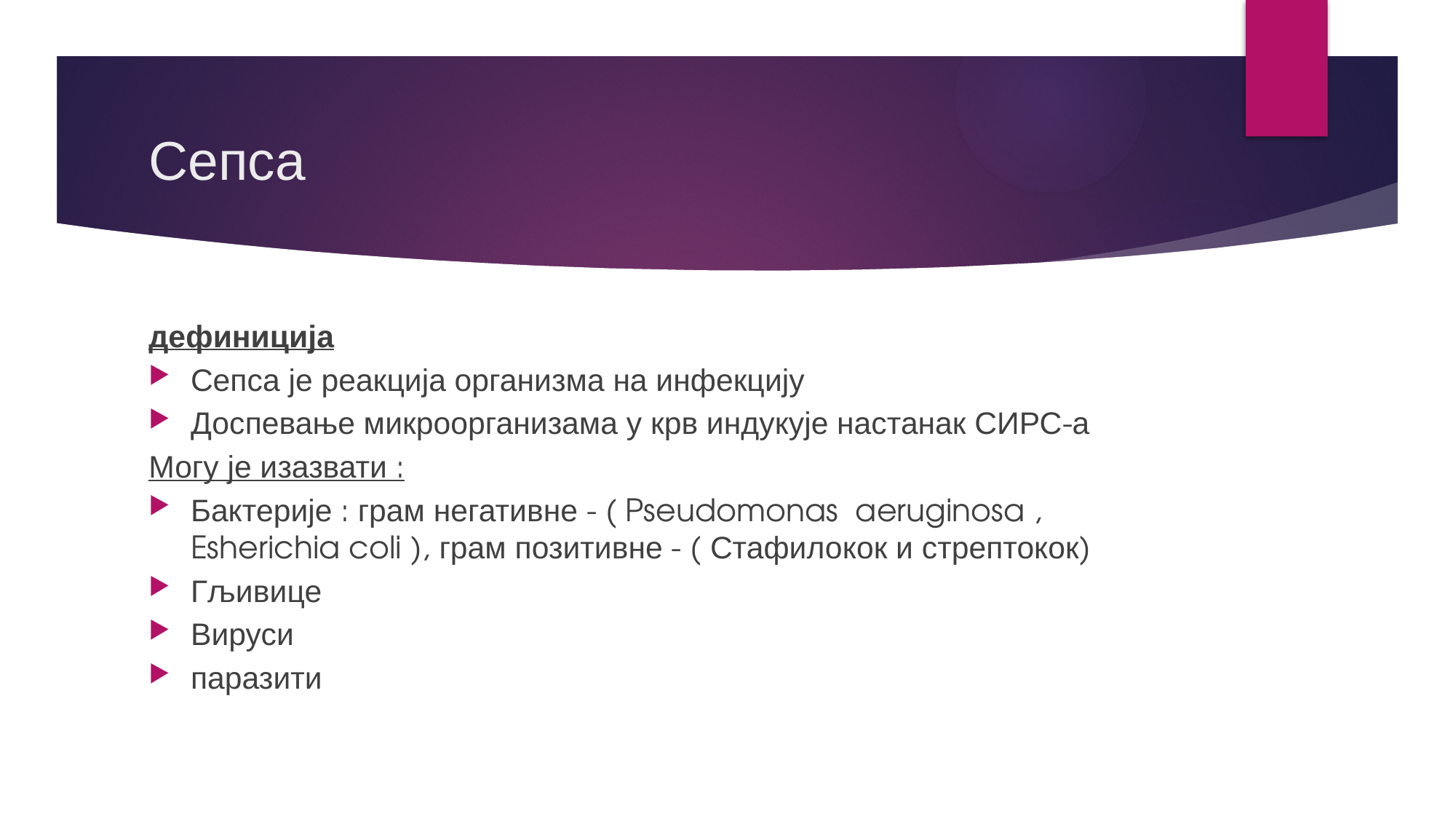

# Сепса
дефиниција
Сепса је реакција организма на инфекцију
Доспевање микроорганизама у крв индукује настанак СИРС-а
Могу је изазвати :
Бактерије : грам негативне - ( Pseudomonas  aeruginosa , Esherichia coli ), грам позитивне - ( Стафилокок и стрептокок)
Гљивице
Вируси
паразити